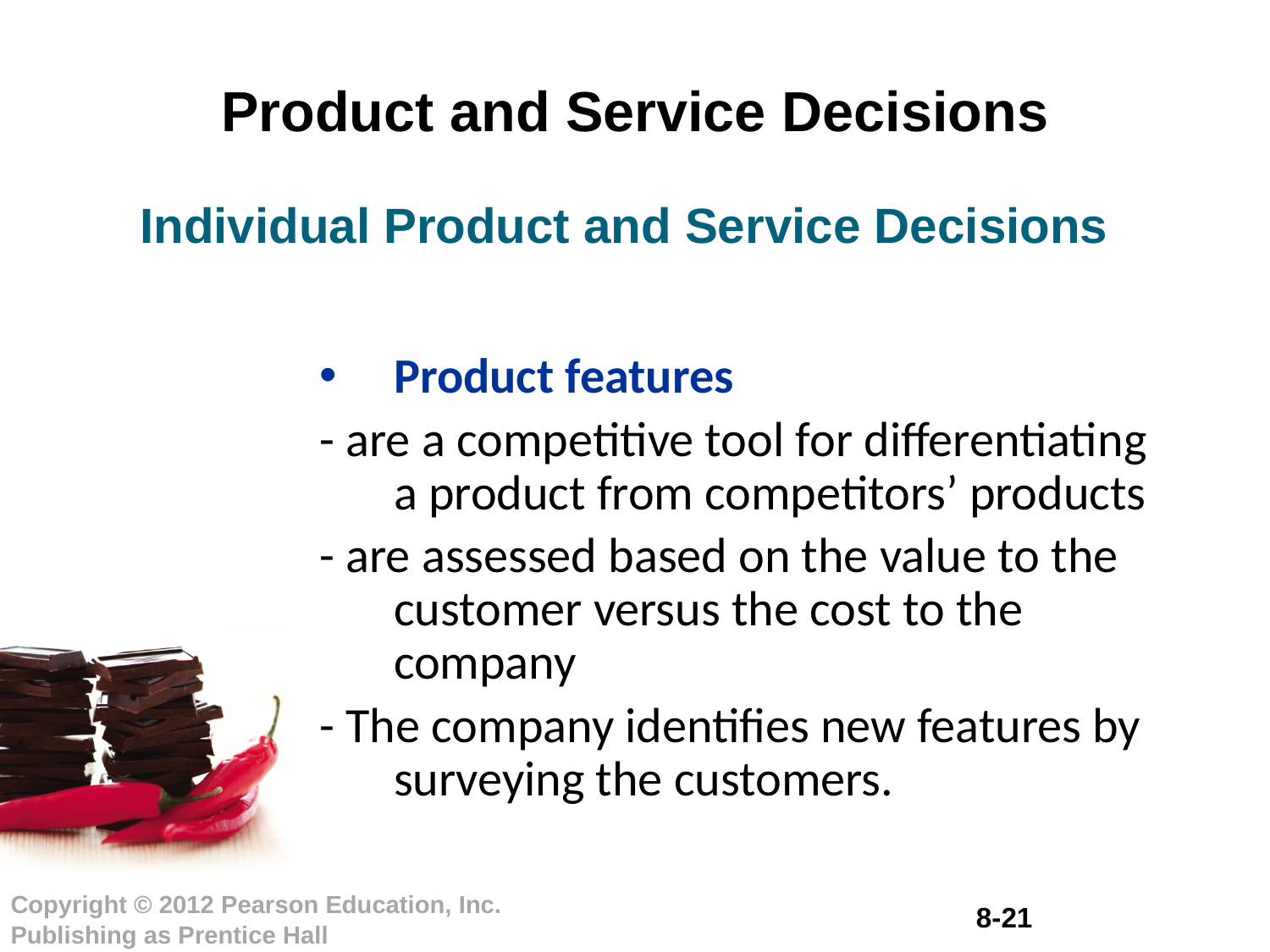

# Product and Service Decisions
Individual Product and Service Decisions

Product features
- are a competitive tool for differentiating a product from competitors’ products
- are assessed based on the value to the customer versus the cost to the company
- The company identifies new features by surveying the customers.